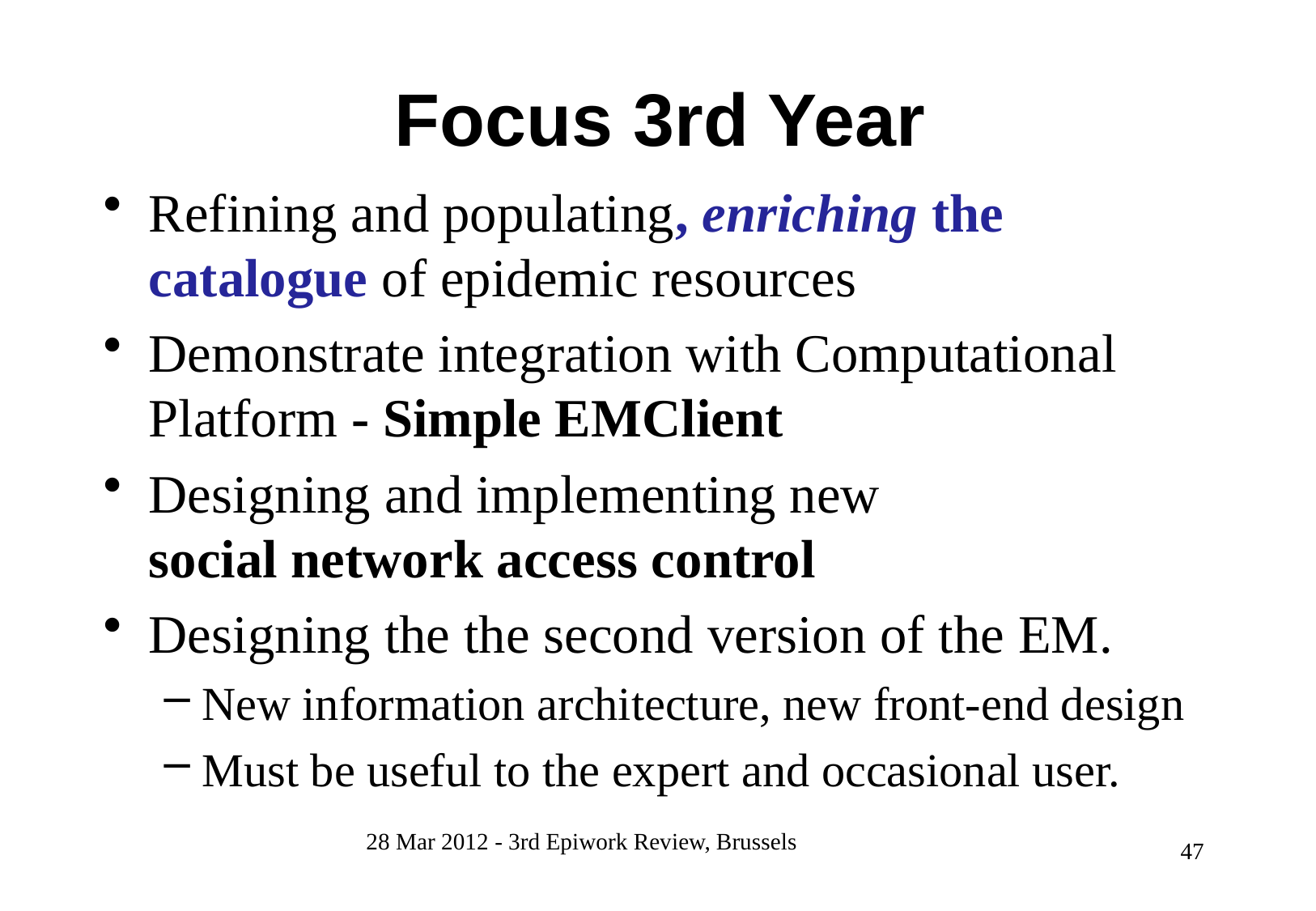

# Focus 3rd Year
Refining and populating, enriching the catalogue of epidemic resources
Demonstrate integration with Computational Platform - Simple EMClient
Designing and implementing new
social network access control
Designing the the second version of the EM.
New information architecture, new front-end design
Must be useful to the expert and occasional user.
28 Mar 2012 - 3rd Epiwork Review, Brussels
47